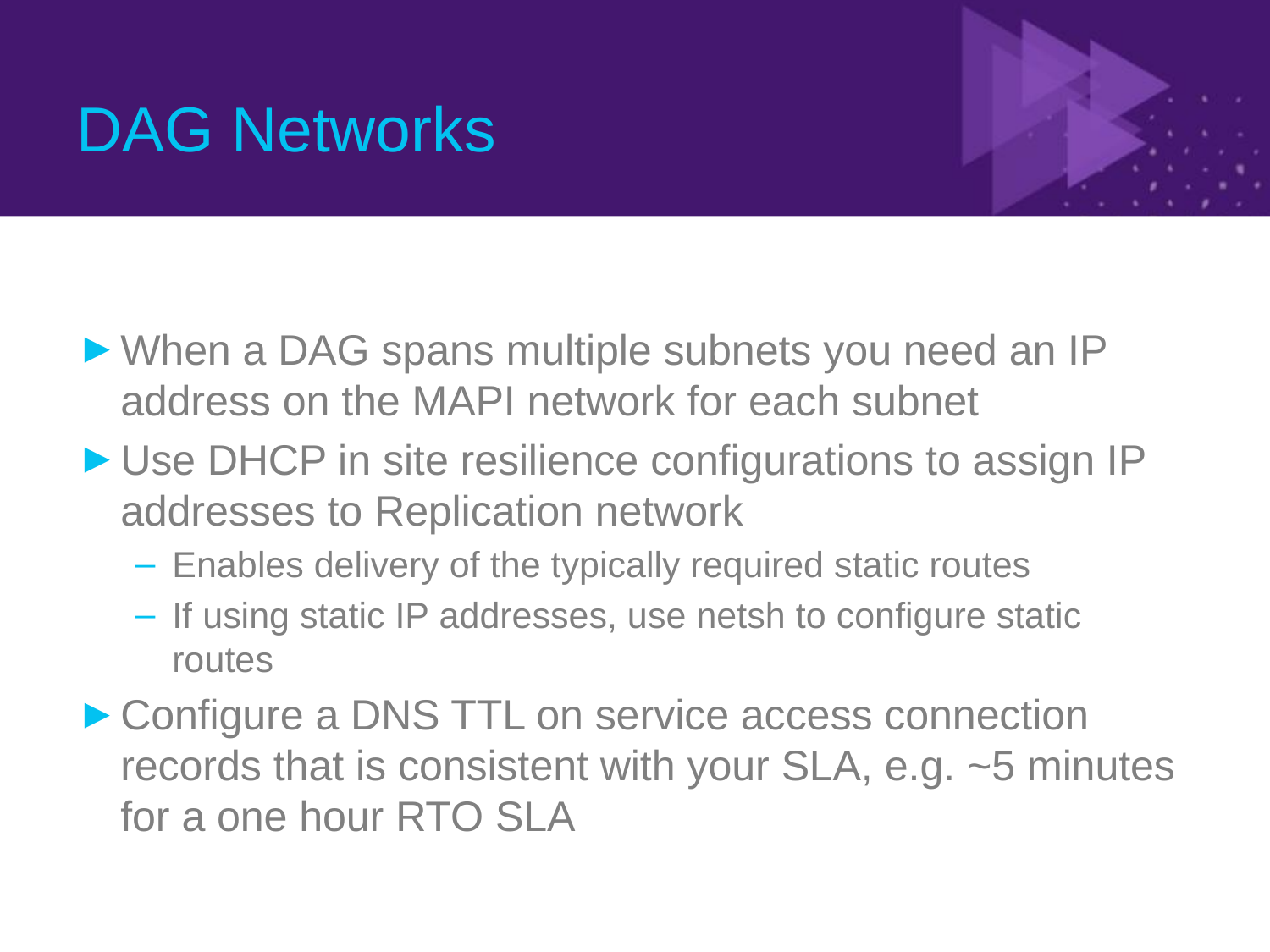

# DAG Networks
When a DAG spans multiple subnets you need an IP address on the MAPI network for each subnet
Use DHCP in site resilience configurations to assign IP addresses to Replication network
Enables delivery of the typically required static routes
If using static IP addresses, use netsh to configure static routes
Configure a DNS TTL on service access connection records that is consistent with your SLA, e.g. ~5 minutes for a one hour RTO SLA